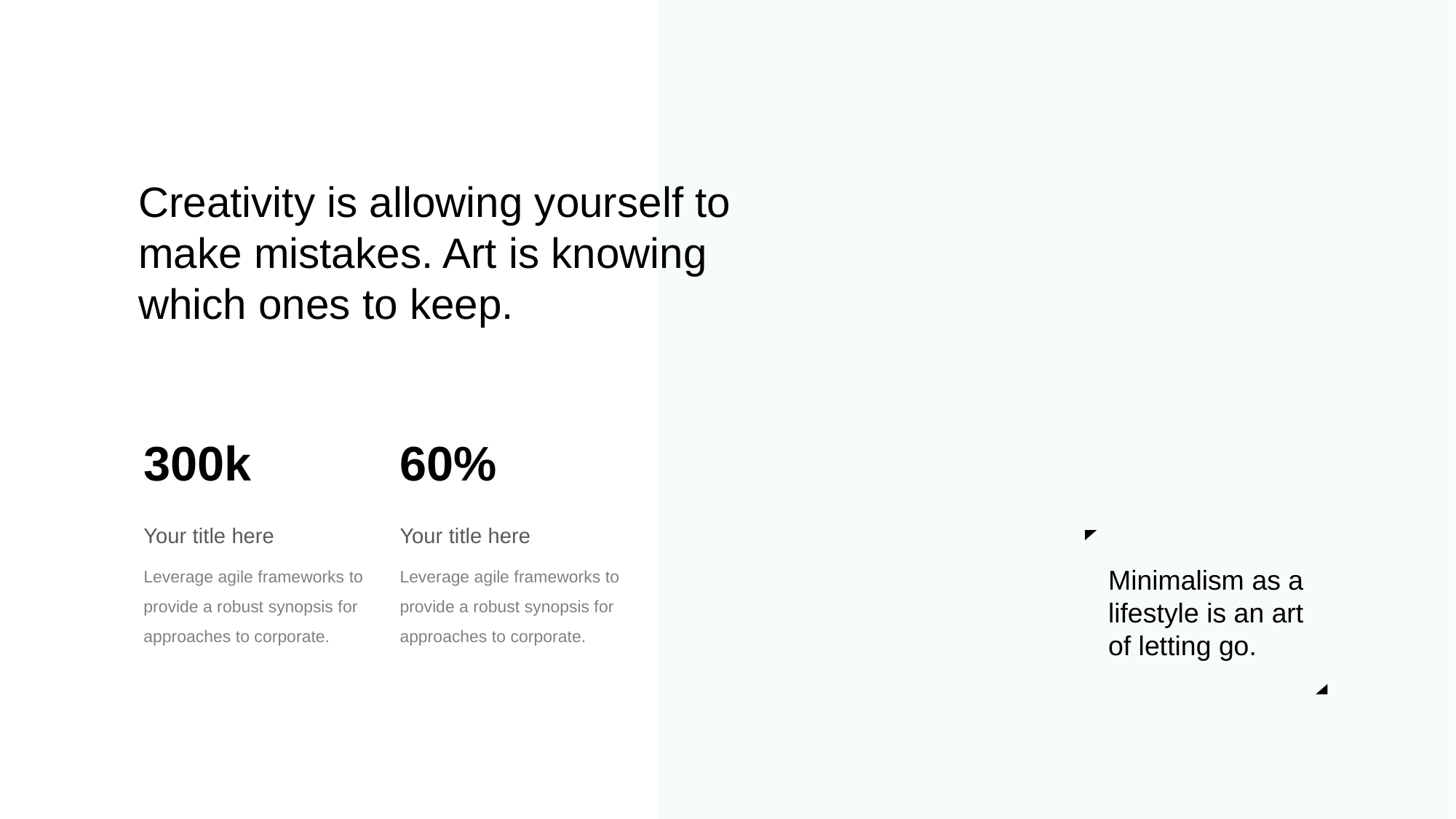

Creativity is allowing yourself to make mistakes. Art is knowing which ones to keep.
300k
60%
Your title here
Your title here

Leverage agile frameworks to provide a robust synopsis for approaches to corporate.
Leverage agile frameworks to provide a robust synopsis for approaches to corporate.
Minimalism as a lifestyle is an art of letting go.